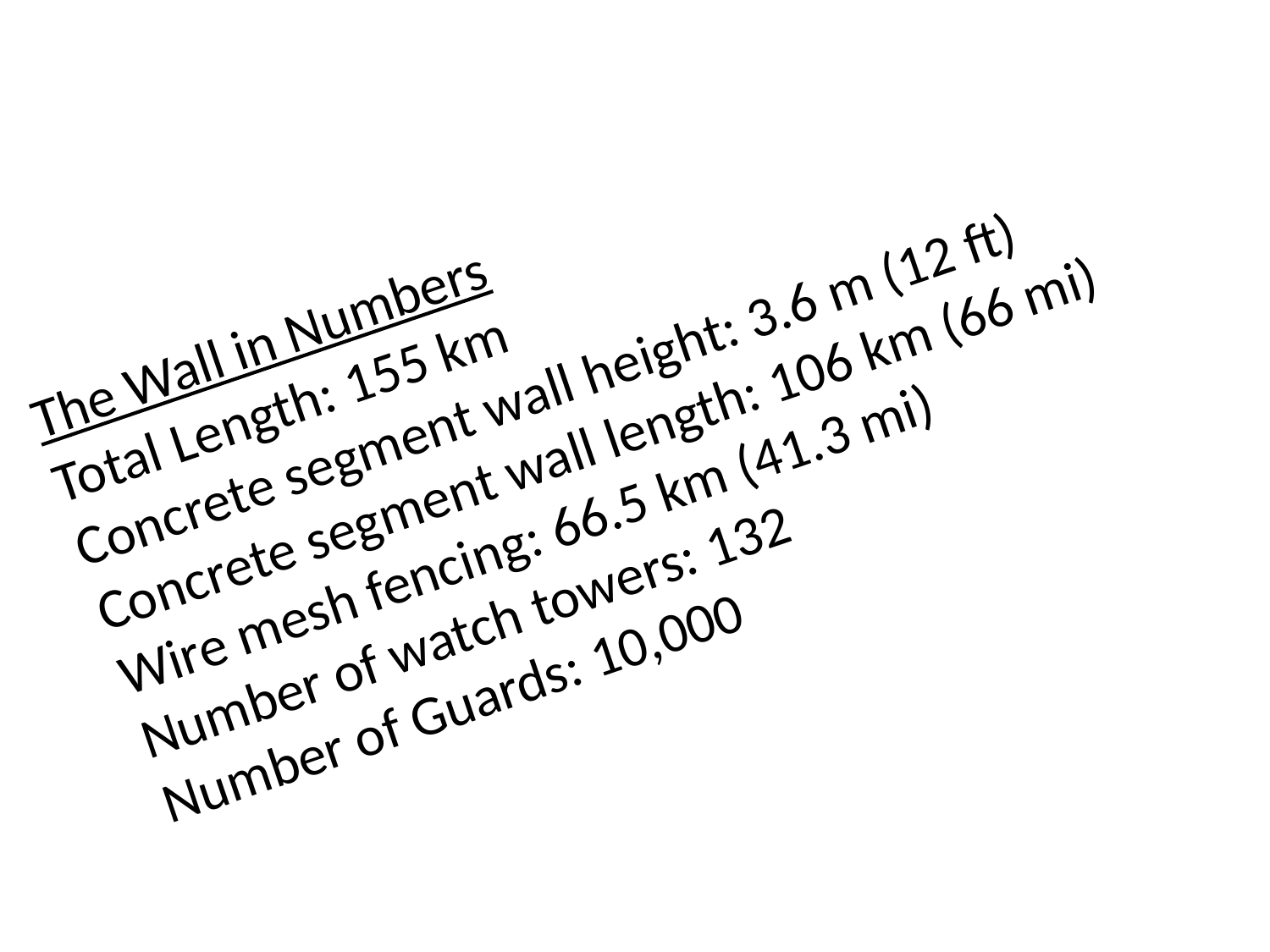

The Wall in Numbers
Total Length: 155 km
Concrete segment wall height: 3.6 m (12 ft)
Concrete segment wall length: 106 km (66 mi)
Wire mesh fencing: 66.5 km (41.3 mi)
Number of watch towers: 132
Number of Guards: 10,000